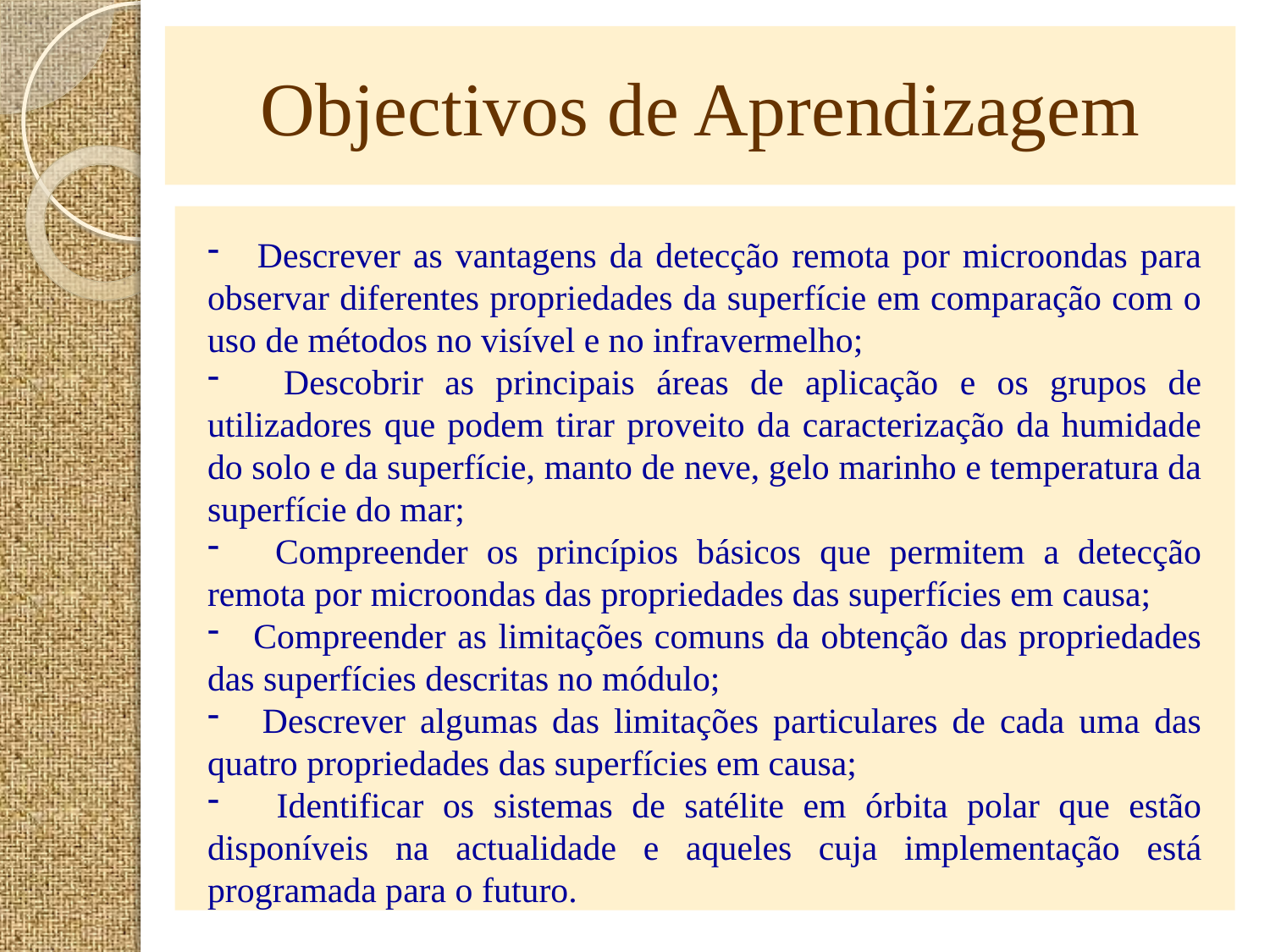

# Objectivos de Aprendizagem

   Descrever as vantagens da detecção remota por microondas para observar diferentes propriedades da superfície em comparação com o uso de métodos no visível e no infravermelho;
   Descobrir as principais áreas de aplicação e os grupos de utilizadores que podem tirar proveito da caracterização da humidade do solo e da superfície, manto de neve, gelo marinho e temperatura da superfície do mar;
   Compreender os princípios básicos que permitem a detecção remota por microondas das propriedades das superfícies em causa;
   Compreender as limitações comuns da obtenção das propriedades das superfícies descritas no módulo;
   Descrever algumas das limitações particulares de cada uma das quatro propriedades das superfícies em causa;
   Identificar os sistemas de satélite em órbita polar que estão disponíveis na actualidade e aqueles cuja implementação está programada para o futuro.